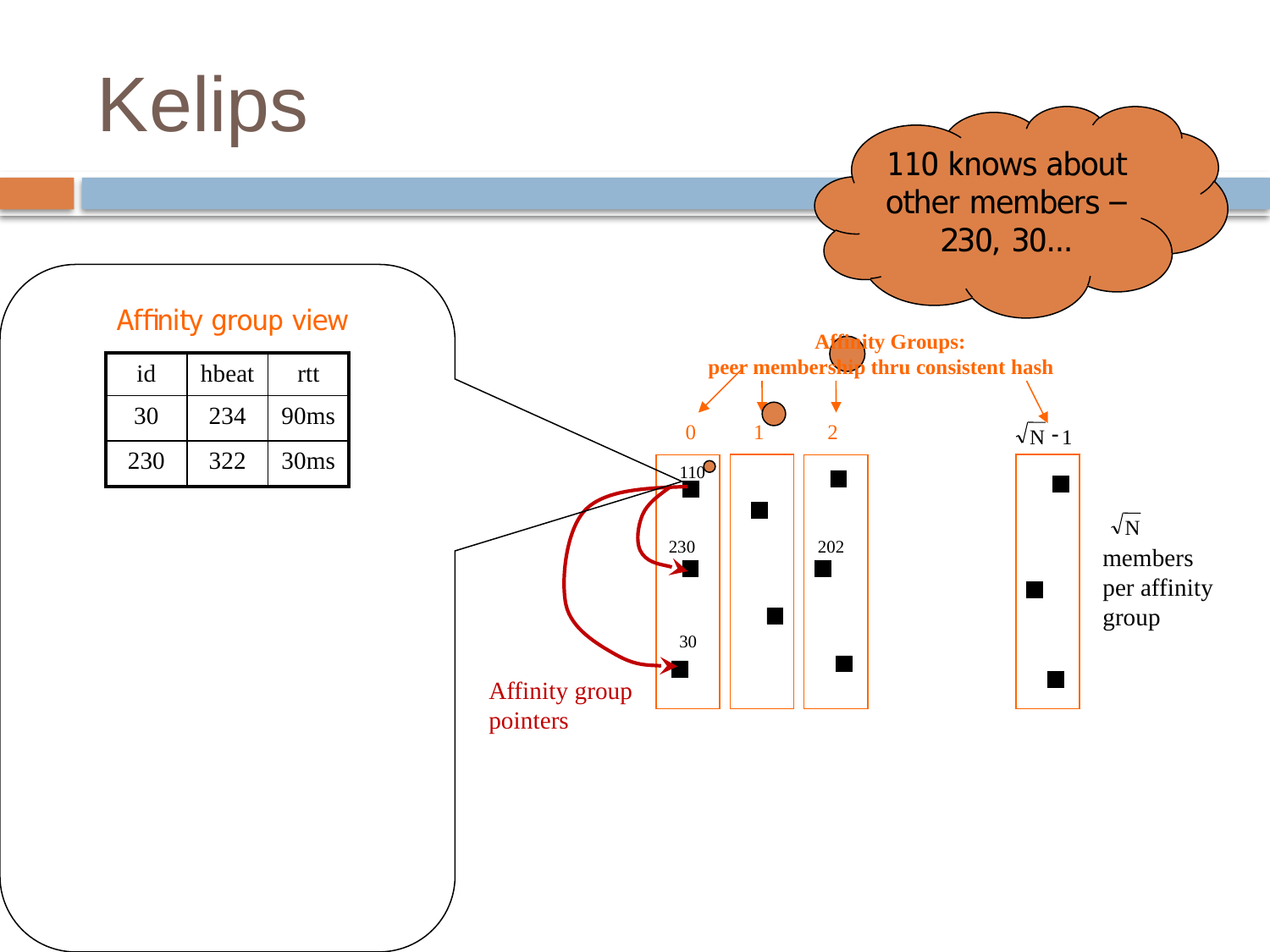

# Kelips
110 knows about other members – 230, 30…

Affinity group view
Affinity Groups:
peer membership thru consistent hash
| id | hbeat | rtt |
| --- | --- | --- |
| 30 | 234 | 90ms |
| 230 | 322 | 30ms |

0
1
2
−

N
1

110

N

230
202
members per affinity group

30

Affinity group pointers